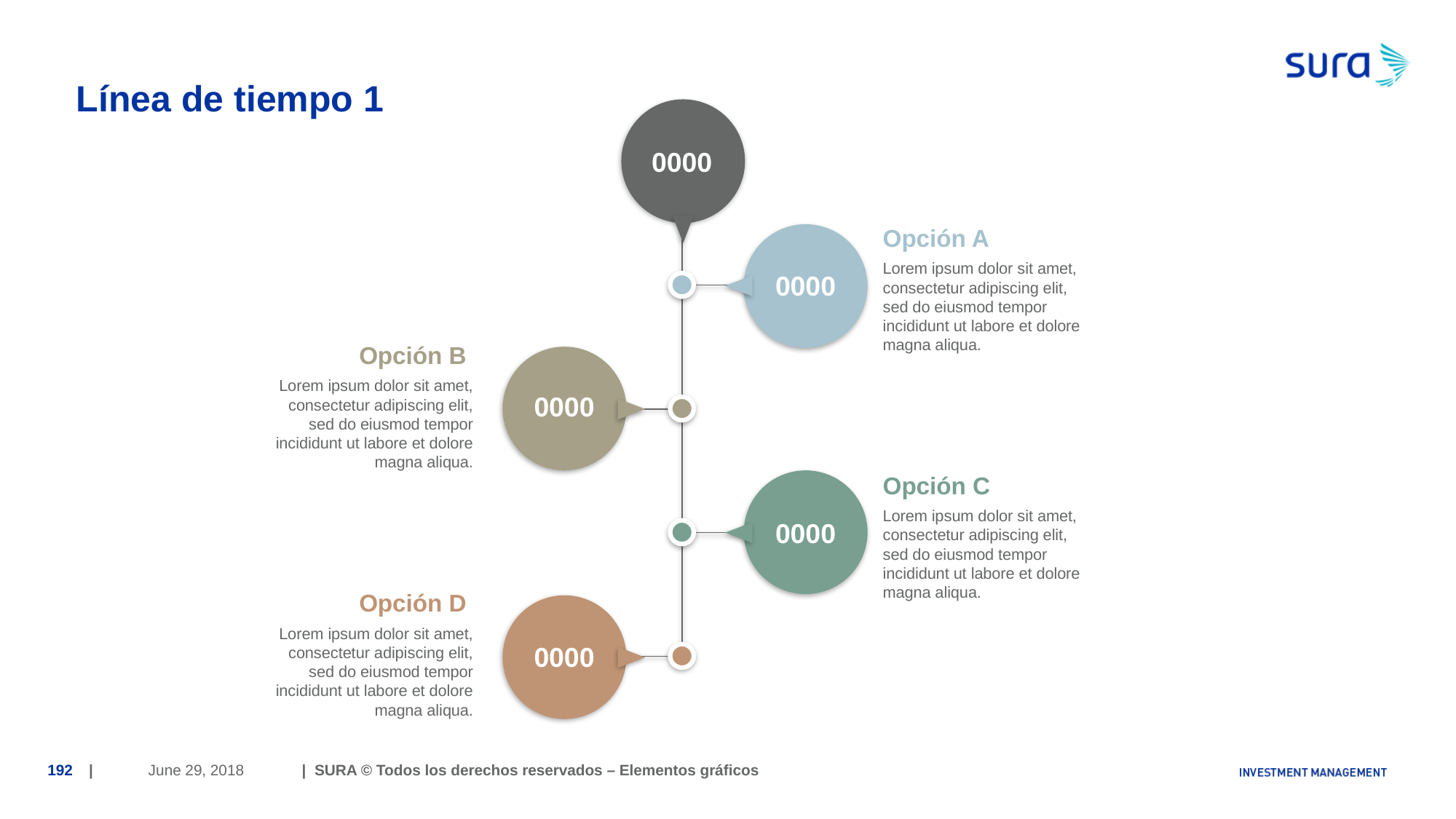

# Línea de tiempo 1

0000
Opción A

Lorem ipsum dolor sit amet, consectetur adipiscing elit, sed do eiusmod tempor incididunt ut labore et dolore magna aliqua.
0000

Opción B

Lorem ipsum dolor sit amet, consectetur adipiscing elit, sed do eiusmod tempor incididunt ut labore et dolore magna aliqua.
0000

Opción C
Lorem ipsum dolor sit amet, consectetur adipiscing elit, sed do eiusmod tempor incididunt ut labore et dolore magna aliqua.
0000

Opción D

Lorem ipsum dolor sit amet, consectetur adipiscing elit, sed do eiusmod tempor incididunt ut labore et dolore magna aliqua.
0000

June 29, 2018
192
|                                                  |  SURA © Todos los derechos reservados – Elementos gráficos